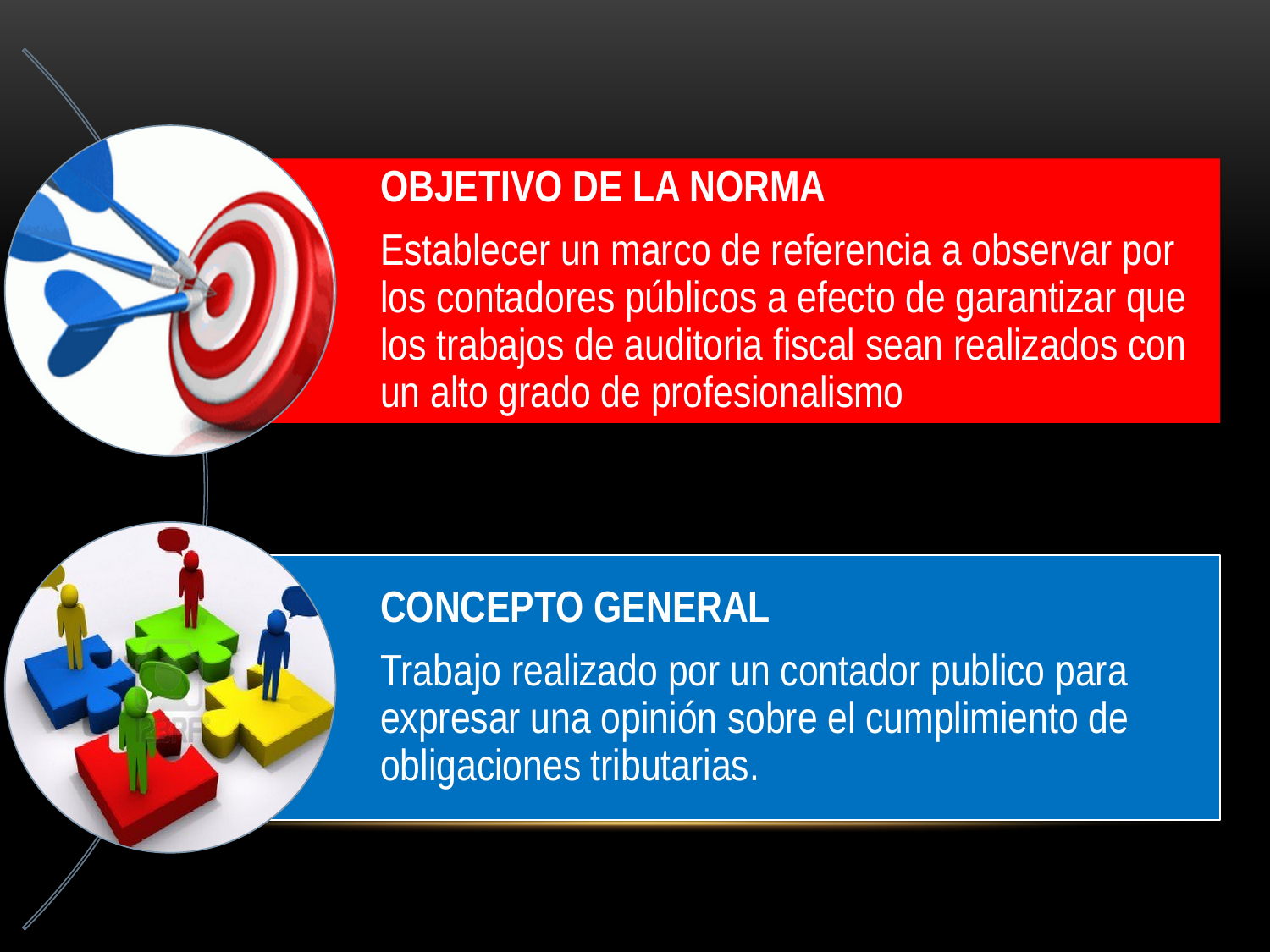

OBJETIVO DE LA NORMA
Establecer un marco de referencia a observar por los contadores públicos a efecto de garantizar que los trabajos de auditoria fiscal sean realizados con un alto grado de profesionalismo
CONCEPTO GENERAL
Trabajo realizado por un contador publico para expresar una opinión sobre el cumplimiento de obligaciones tributarias.